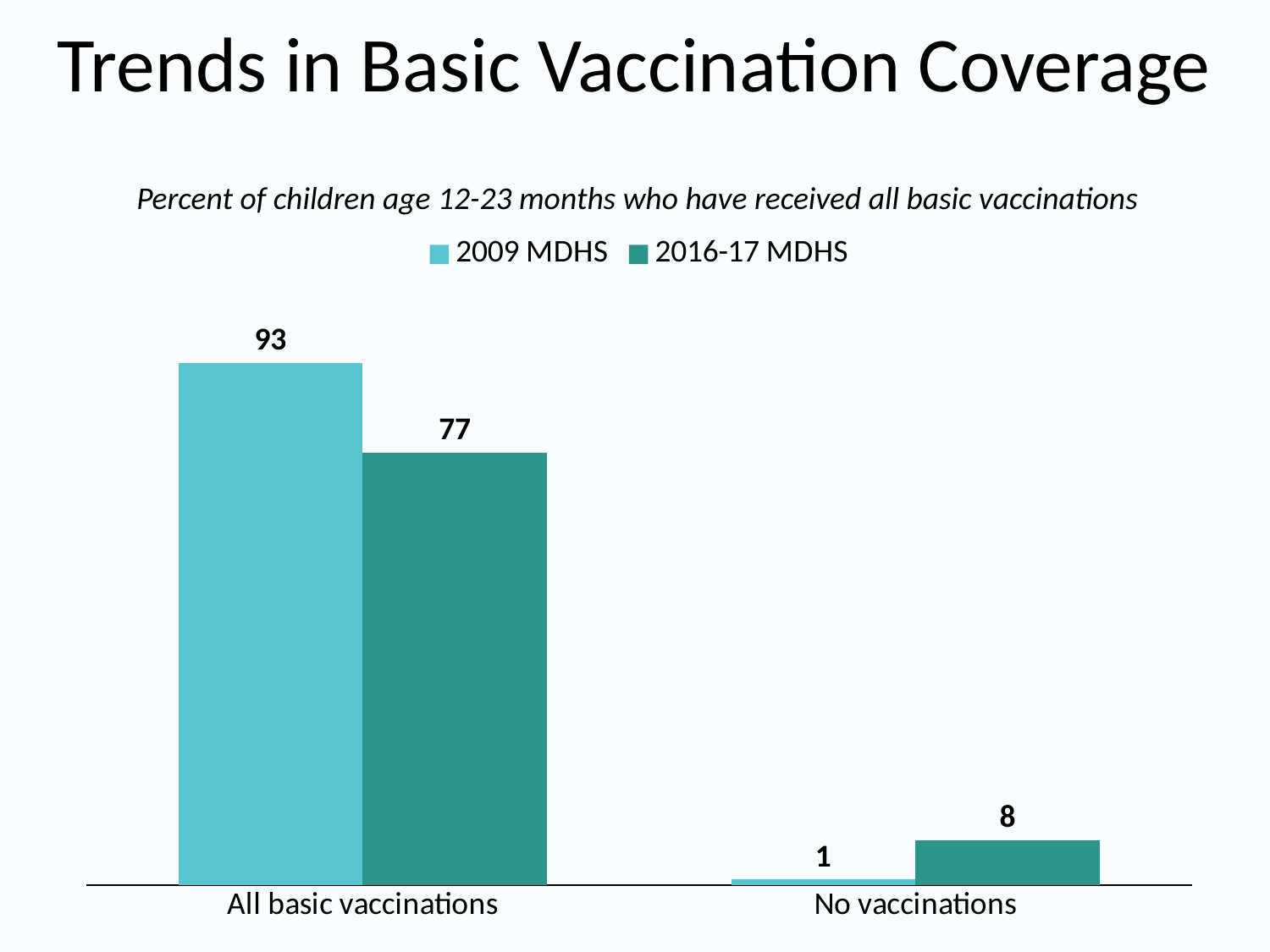

# Trends in Basic Vaccination Coverage
Percent of children age 12-23 months who have received all basic vaccinations

### Chart

| Category | 2009 MDHS | 2016-17 MDHS |
|---|---|---|
| All basic vaccinations | 93.0 | 77.0 |
| No vaccinations | 1.0 | 8.0 |